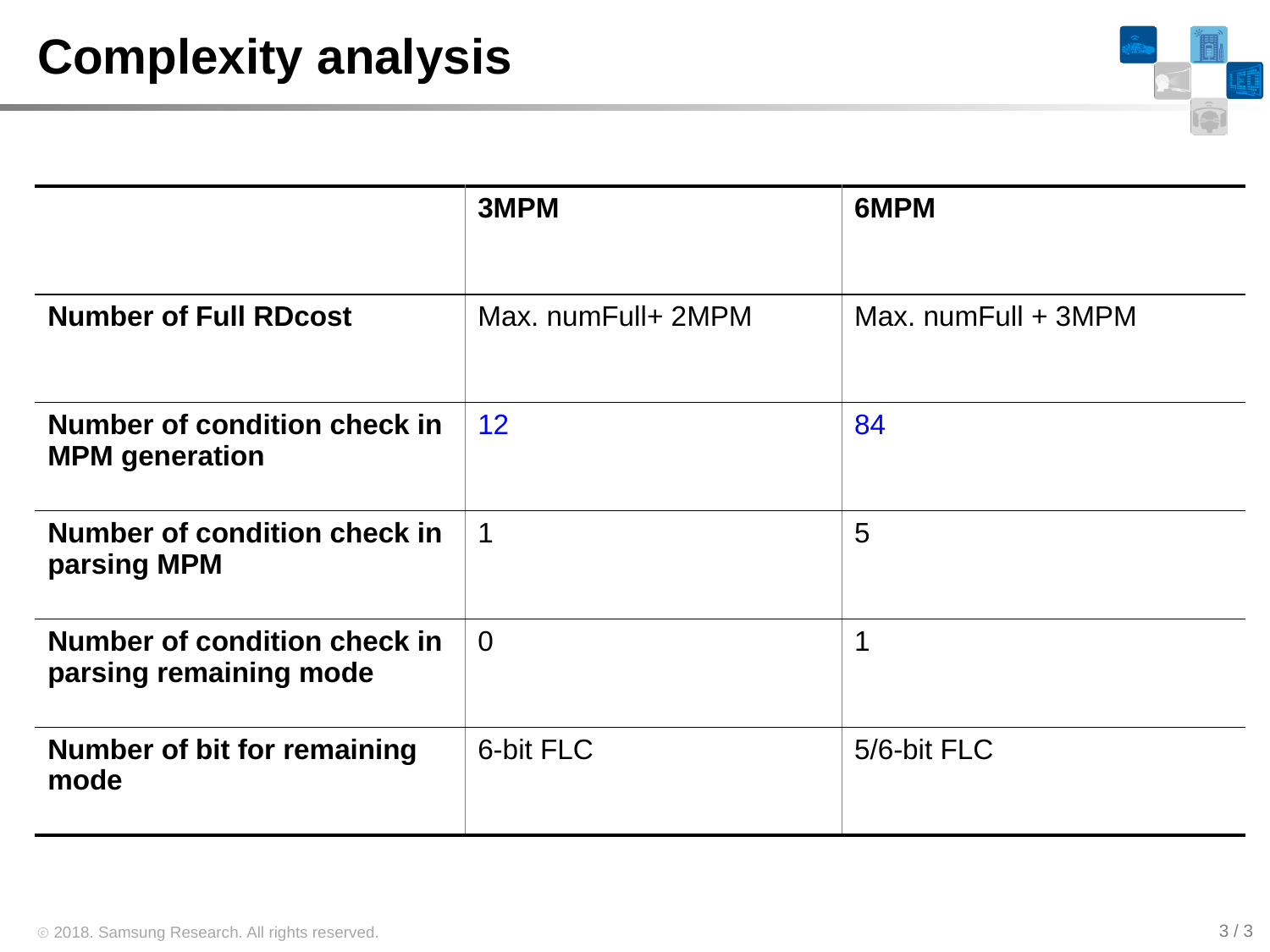

# Complexity analysis
|  | 3MPM | 6MPM |
| --- | --- | --- |
| Number of Full RDcost | Max. numFull+ 2MPM | Max. numFull + 3MPM |
| Number of condition check in MPM generation | 12 | 84 |
| Number of condition check in parsing MPM | 1 | 5 |
| Number of condition check in parsing remaining mode | 0 | 1 |
| Number of bit for remaining mode | 6-bit FLC | 5/6-bit FLC |
3 / 3